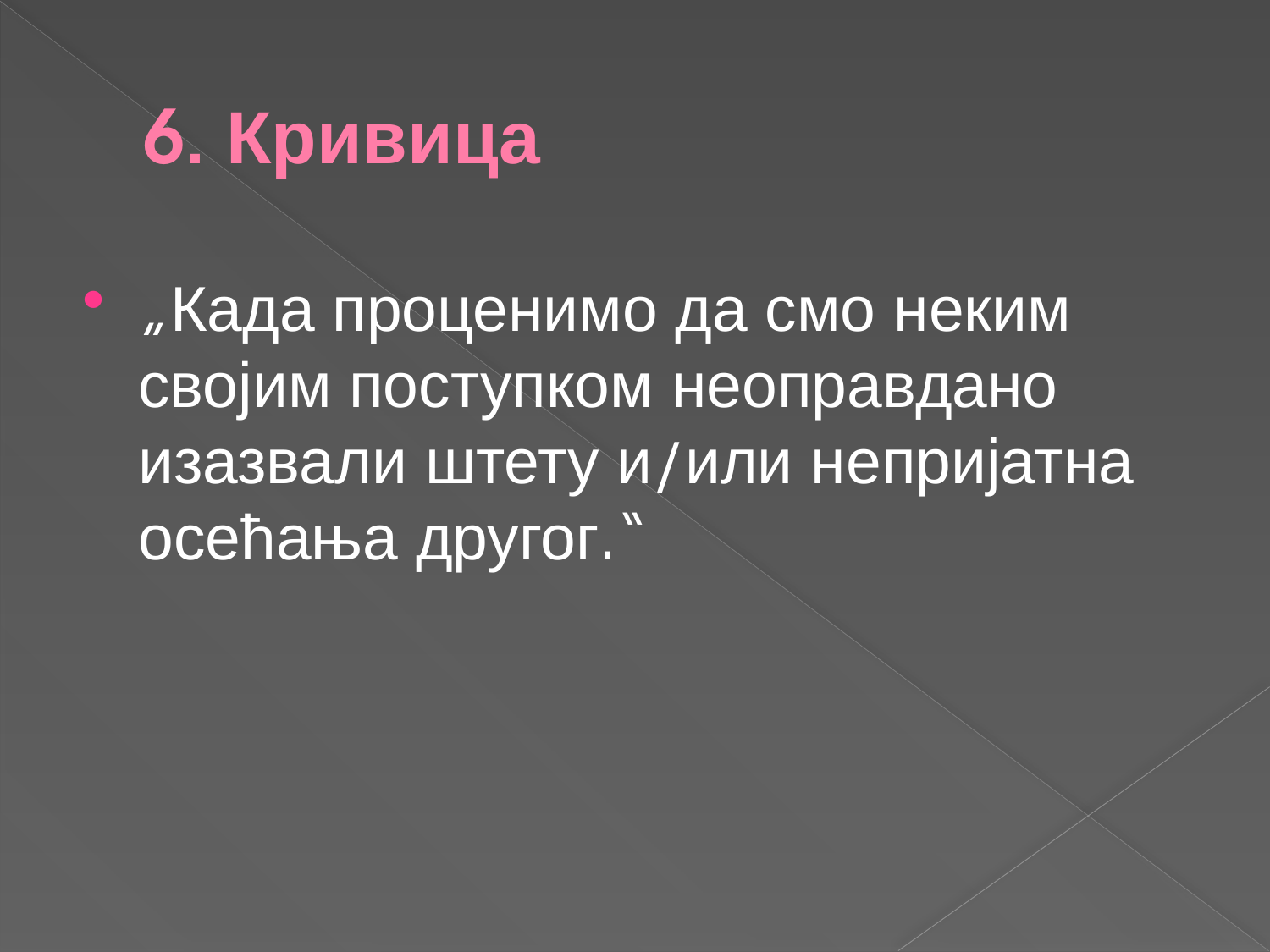

# 6. Кривица
„Када проценимо да смо неким својим поступком неоправдано изазвали штету и/или непријатна осећања другог.“